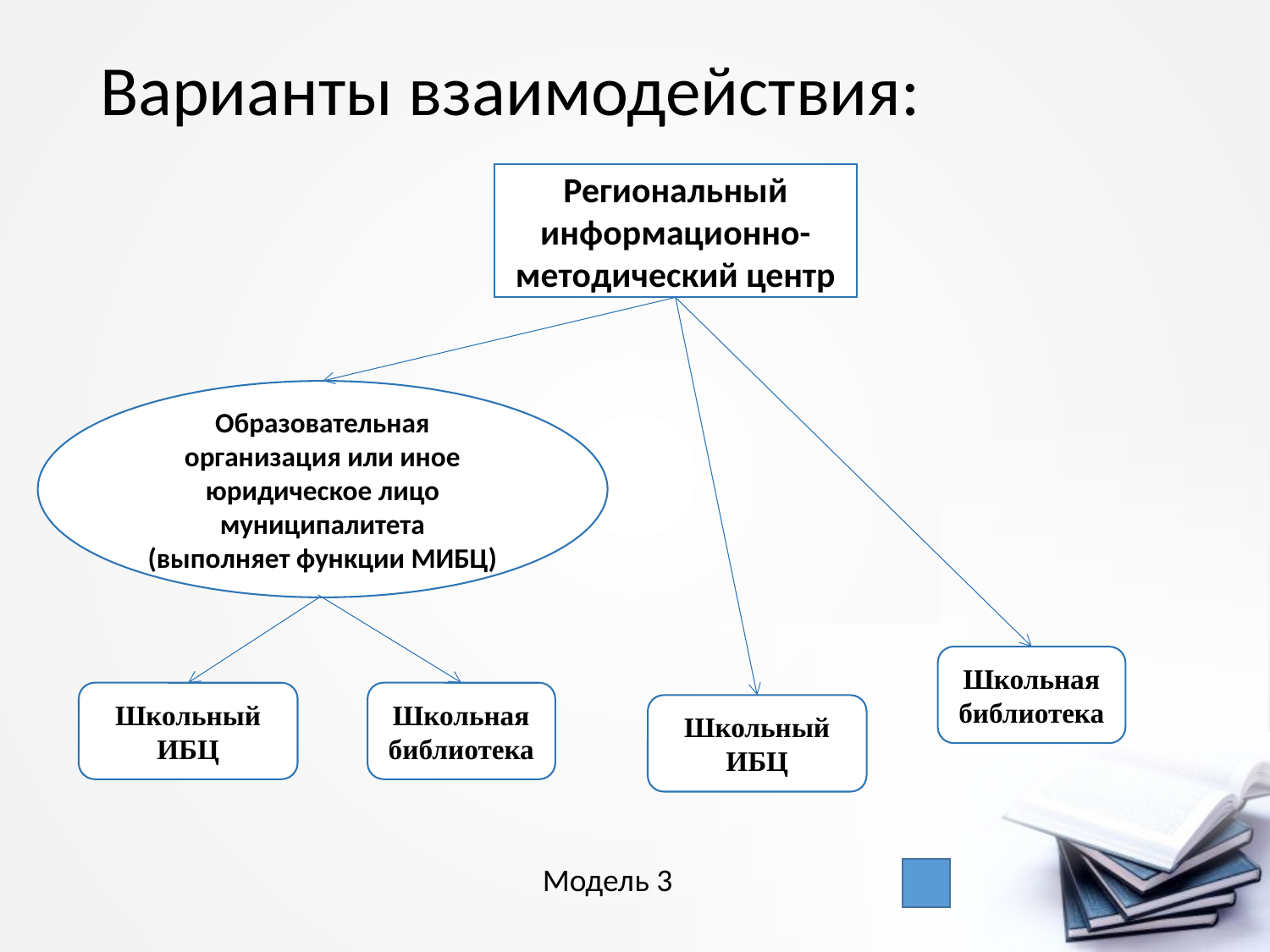

# Варианты взаимодействия:
Региональный информационно-методический центр
Образовательная организация или иное юридическое лицо муниципалитета
(выполняет функции МИБЦ)
Школьная
библиотека
Школьная
библиотека
Школьный
ИБЦ
Школьный
ИБЦ
Модель 3